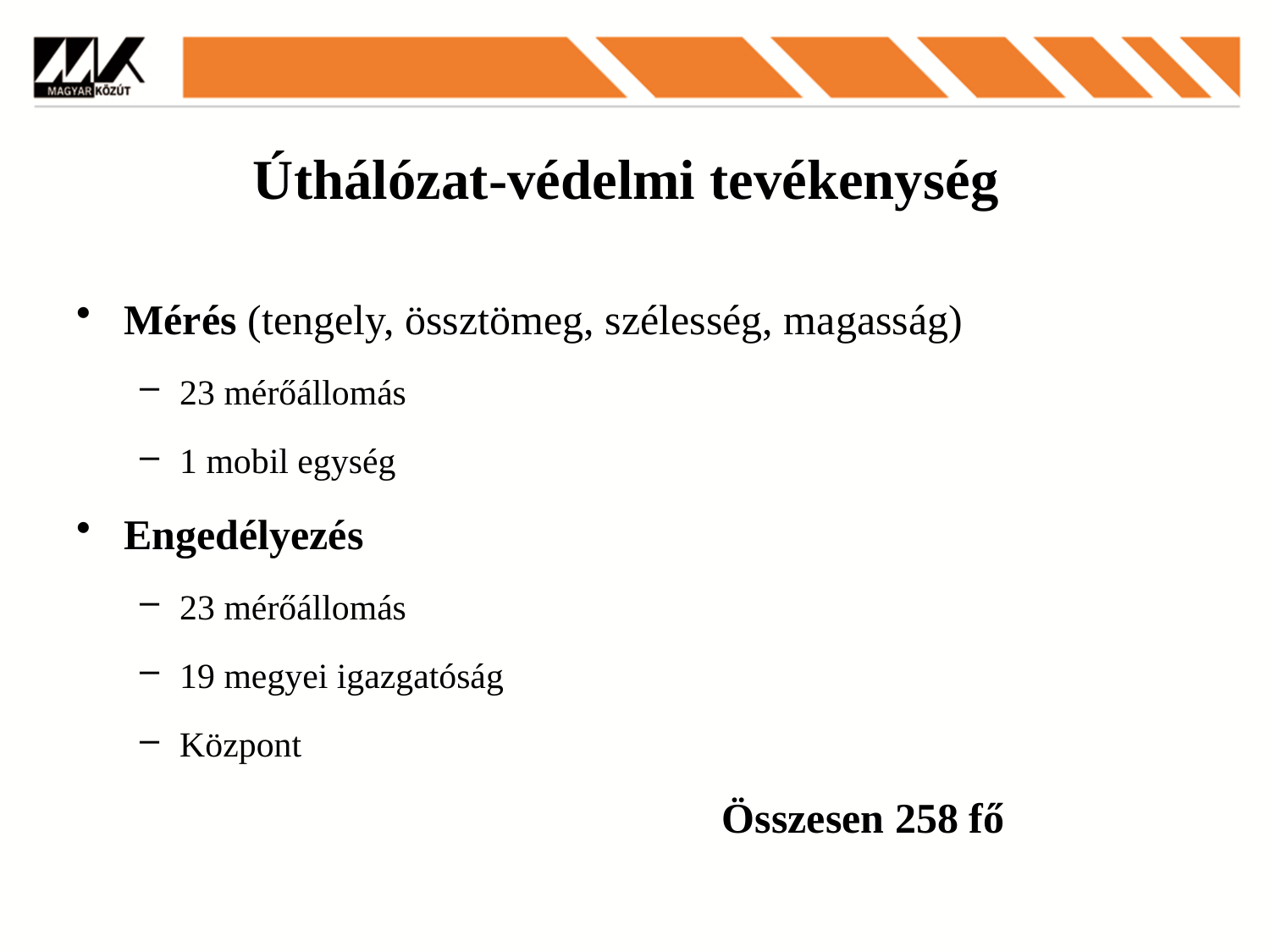

# Úthálózat-védelmi tevékenység
Mérés (tengely, össztömeg, szélesség, magasság)
23 mérőállomás
1 mobil egység
Engedélyezés
23 mérőállomás
19 megyei igazgatóság
Központ
                                                             Összesen 258 fő